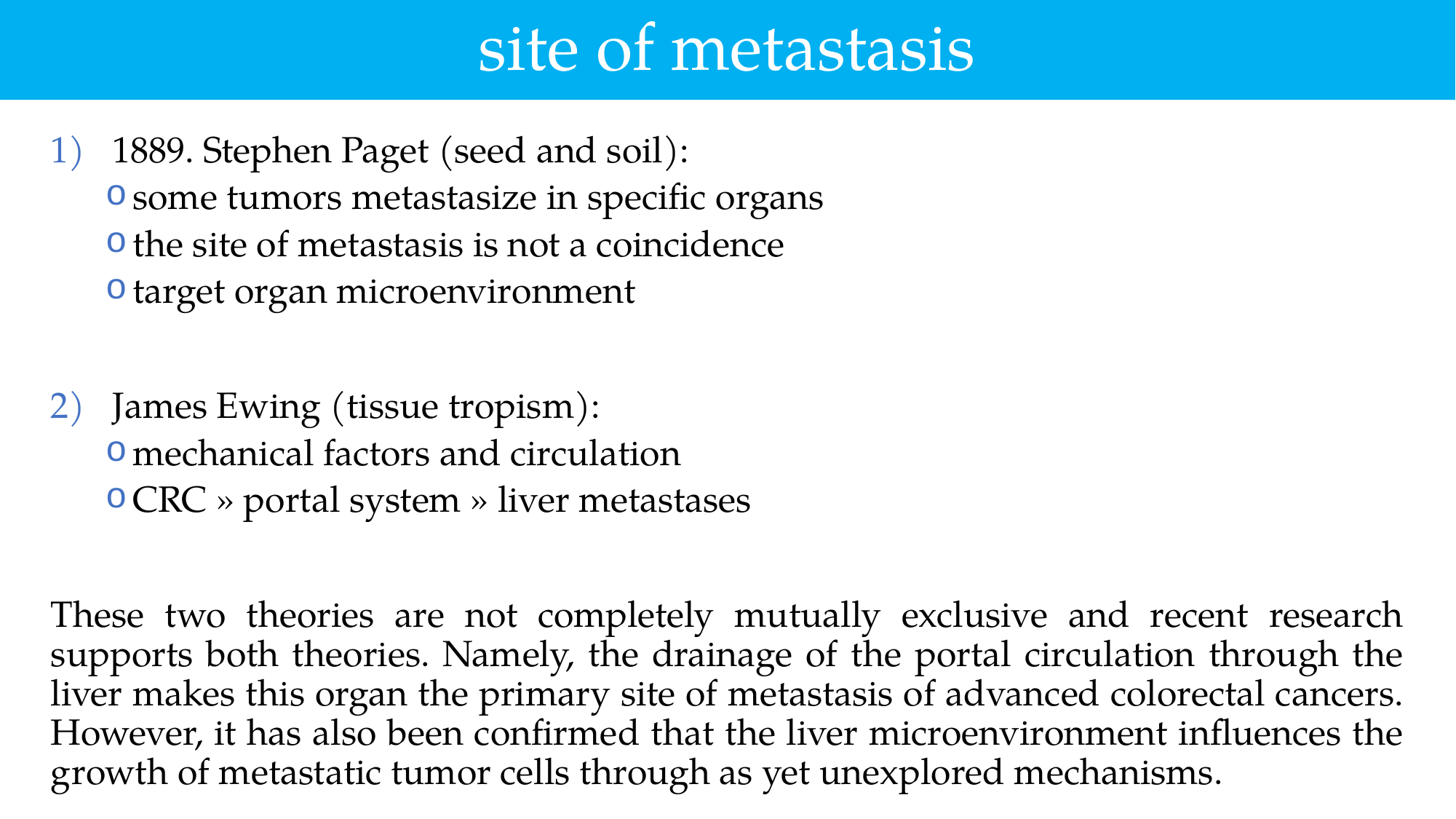

# site of metastasis
1889. Stephen Paget (seed and soil):
some tumors metastasize in specific organs
the site of metastasis is not a coincidence
target organ microenvironment

James Ewing (tissue tropism):
mechanical factors and circulation
CRC » portal system » liver metastases

These two theories are not completely mutually exclusive and recent research supports both theories. Namely, the drainage of the portal circulation through the liver makes this organ the primary site of metastasis of advanced colorectal cancers. However, it has also been confirmed that the liver microenvironment influences the growth of metastatic tumor cells through as yet unexplored mechanisms.